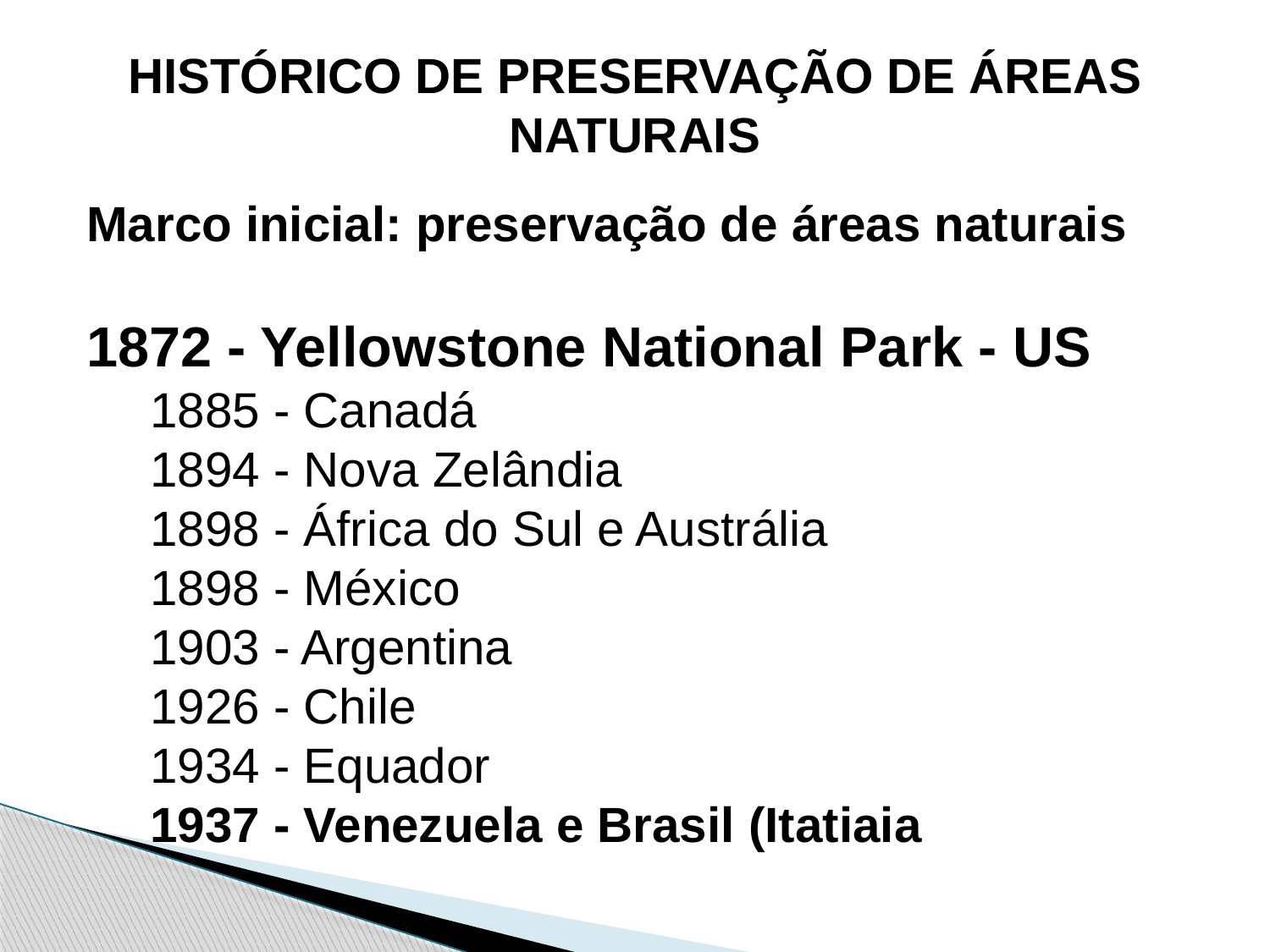

HISTÓRICO DE PRESERVAÇÃO DE ÁREAS NATURAIS
Marco inicial: preservação de áreas naturais

1872 - Yellowstone National Park - US
1885 - Canadá
1894 - Nova Zelândia
1898 - África do Sul e Austrália
1898 - México
1903 - Argentina
1926 - Chile
1934 - Equador
1937 - Venezuela e Brasil (Itatiaia)